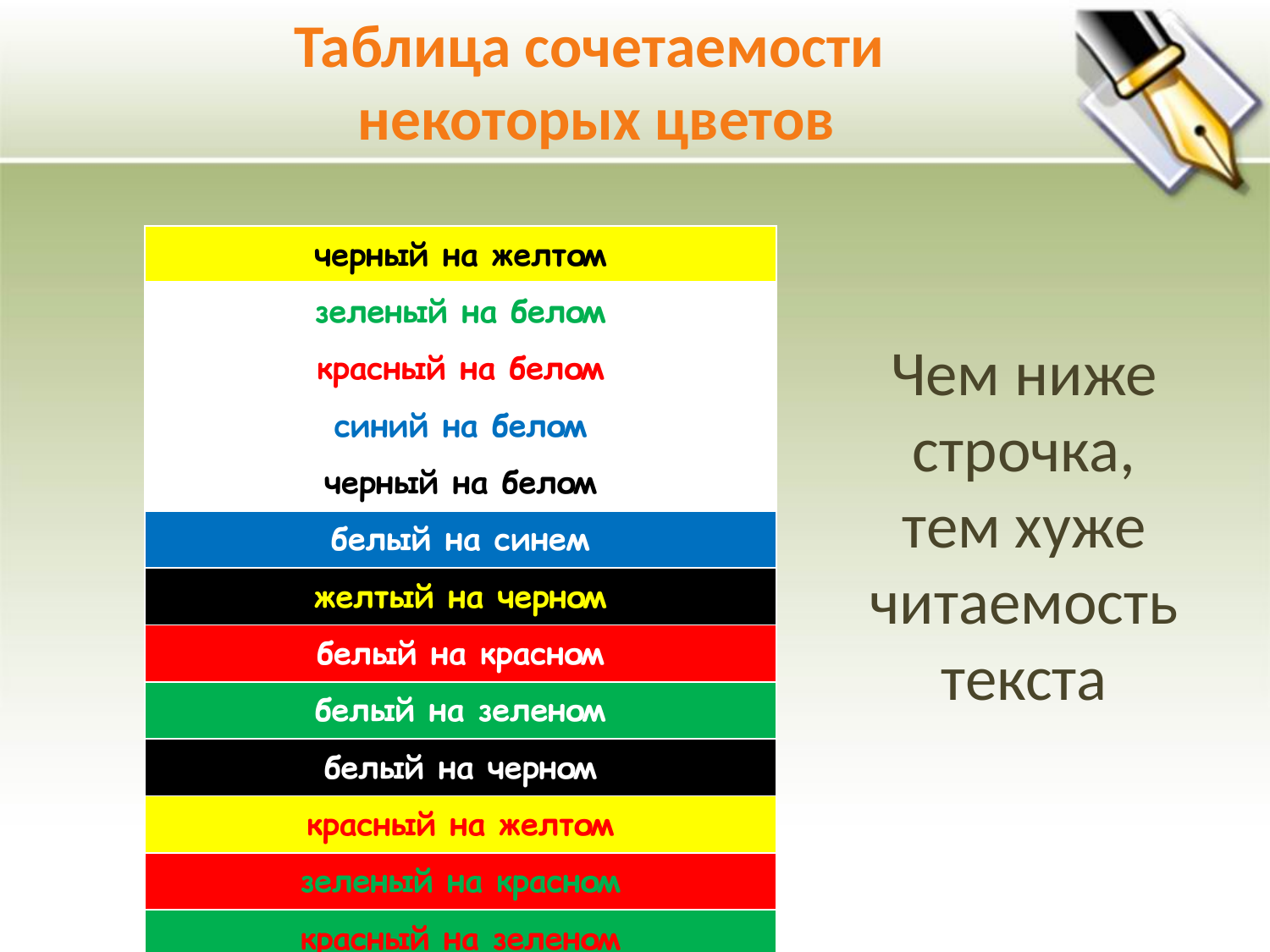

# Таблица сочетаемости некоторых цветов
| черный на желтом |
| --- |
| зеленый на белом |
| красный на белом |
| синий на белом |
| черный на белом |
| белый на синем |
| желтый на черном |
| белый на красном |
| белый на зеленом |
| белый на черном |
| красный на желтом |
| зеленый на красном |
| красный на зеленом |
Чем ниже строчка, тем хуже читаемость
текста